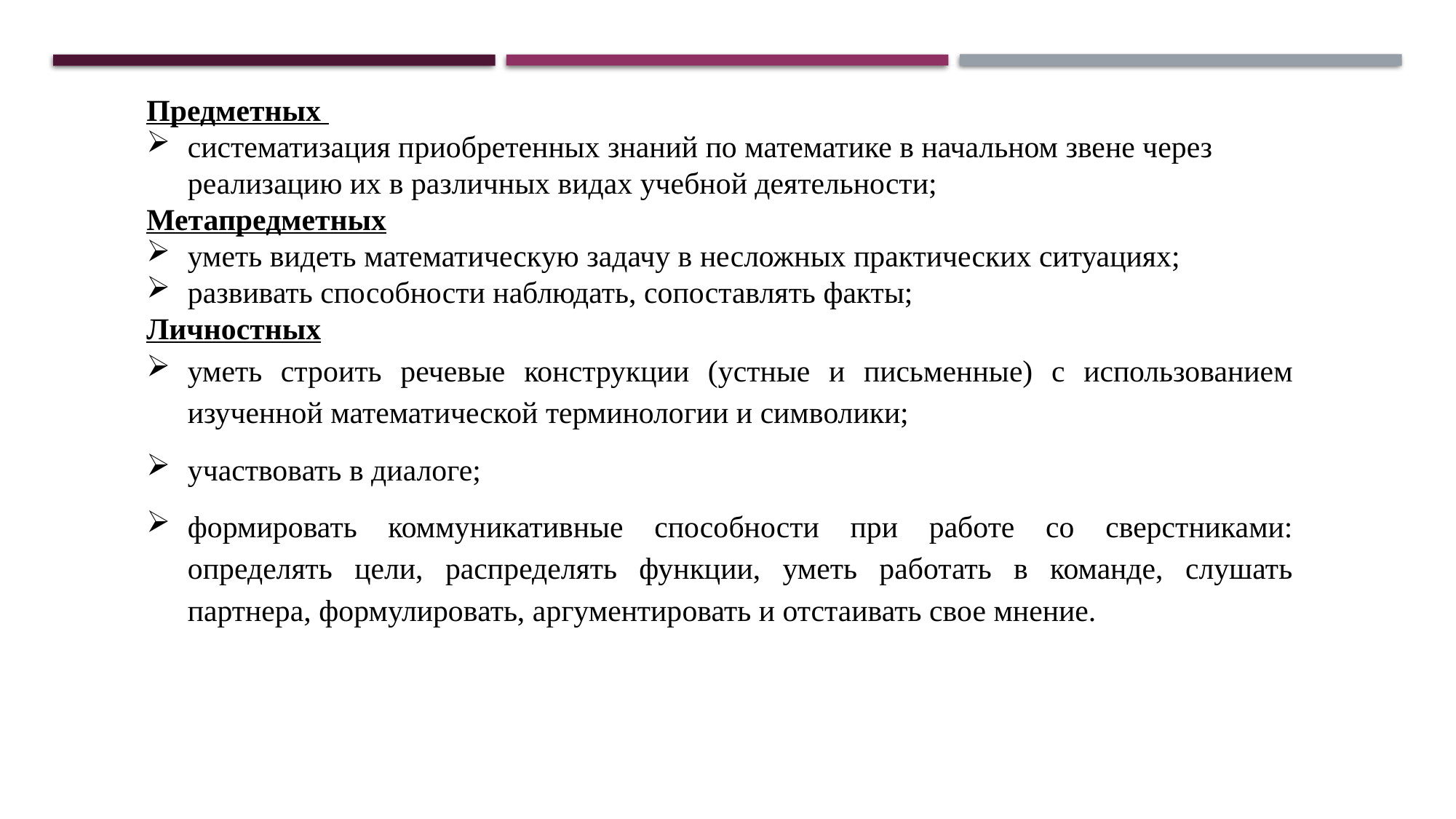

Предметных
систематизация приобретенных знаний по математике в начальном звене через реализацию их в различных видах учебной деятельности;
Метапредметных
уметь видеть математическую задачу в несложных практических ситуациях;
развивать способности наблюдать, сопоставлять факты;
Личностных
уметь строить речевые конструкции (устные и письмен­ные) с использованием изученной математической терминологии и символики;
участвовать в диалоге;
формировать коммуникативные способности при работе со сверстниками: определять цели, распределять функции, уметь работать в команде, слушать партнера, формулировать, аргументировать и отстаивать свое мнение.